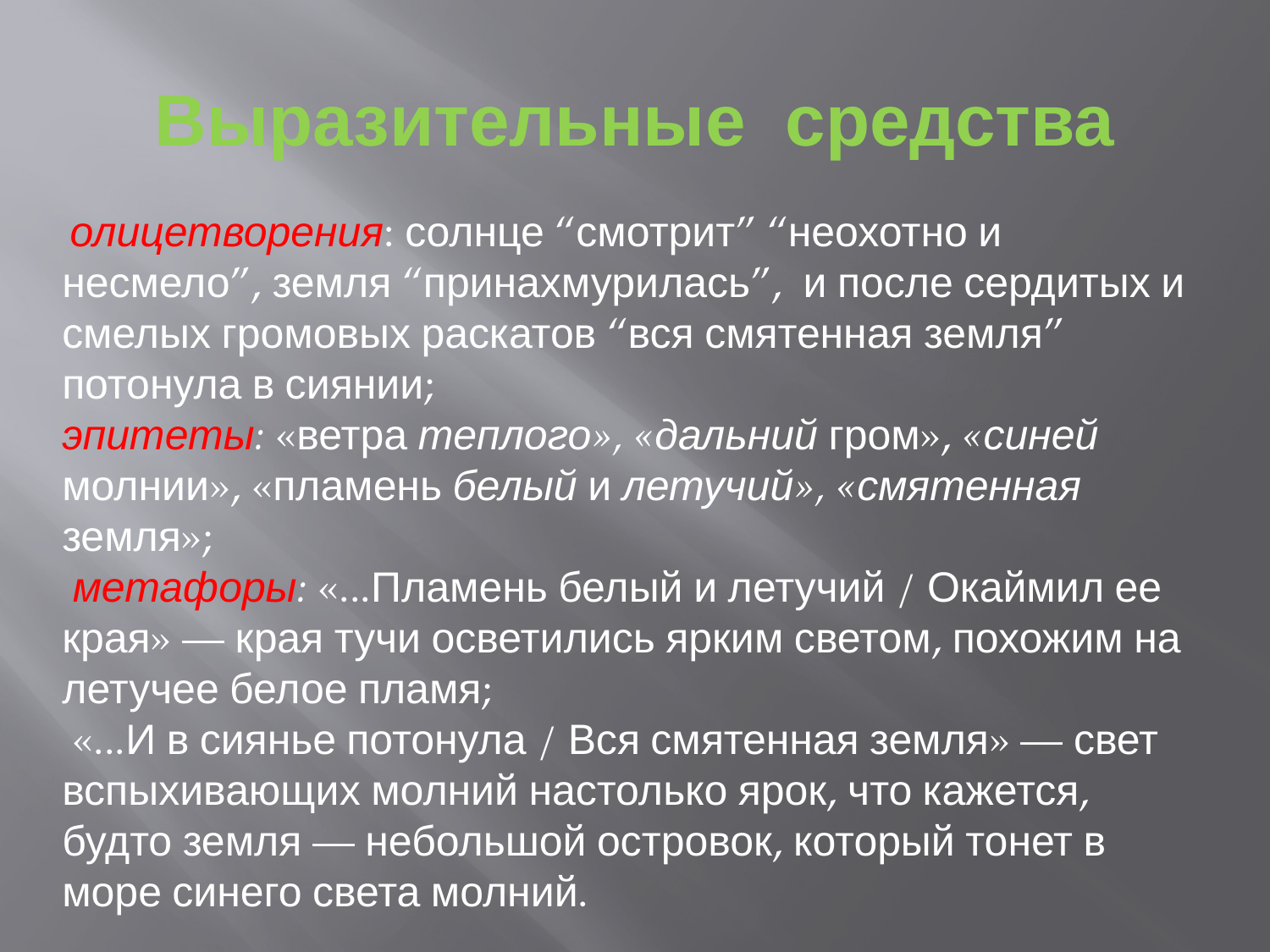

# Выразительные  средства
 олицетворения: солнце “смотрит” “неохотно и несмело”, земля “принахмурилась”,  и после сердитых и смелых громовых раскатов “вся смятенная земля” потонула в сиянии;
эпитеты: «ветра теплого», «дальний гром», «синей молнии», «пламень белый и летучий», «смятенная земля»;
 метафоры: «...Пламень белый и летучий / Окаймил ее края» — края тучи осветились ярким светом, похожим на летучее белое пламя;
 «...И в сиянье потонула / Вся смятенная земля» — свет вспыхивающих молний настолько ярок, что кажется, будто земля — небольшой островок, который тонет в море синего света молний.